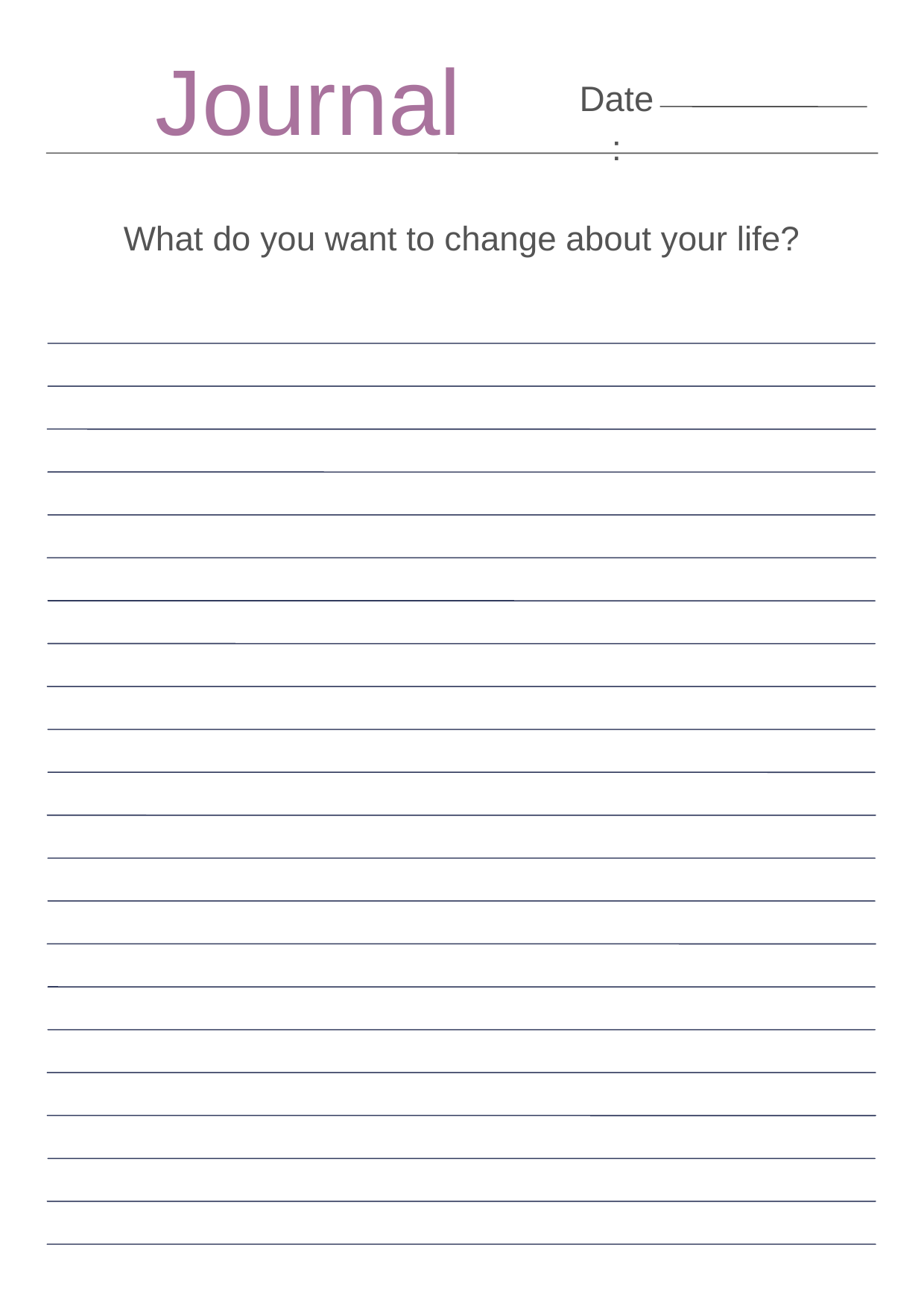

Journal
Date:

What do you want to change about your life?